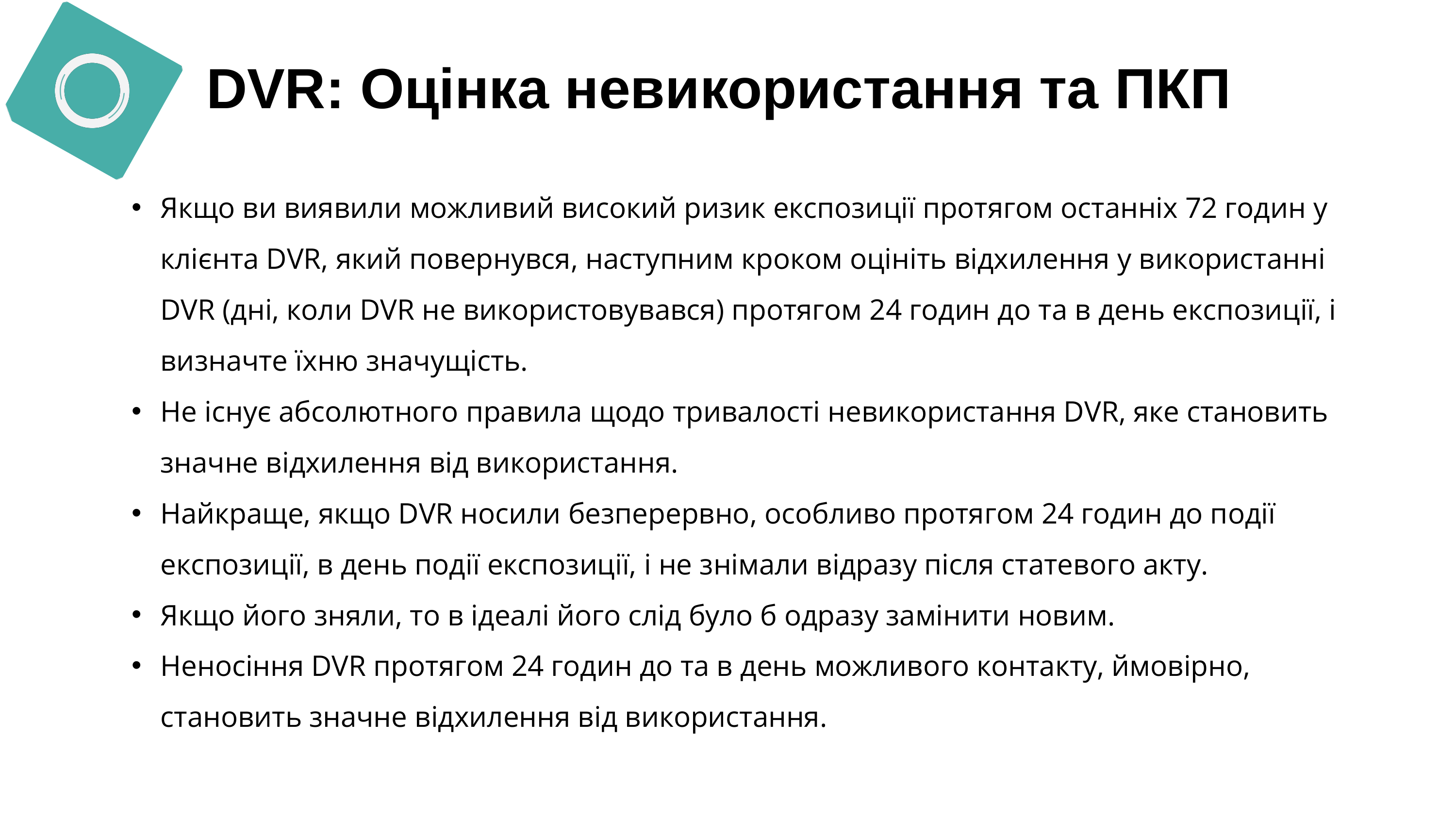

DVR: Оцінка невикористання та ПКП
Якщо ви виявили можливий високий ризик експозиції протягом останніх 72 годин у клієнта DVR, який повернувся, наступним кроком оцініть відхилення у використанні DVR (дні, коли DVR не використовувався) протягом 24 годин до та в день експозиції, і визначте їхню значущість.
Не існує абсолютного правила щодо тривалості невикористання DVR, яке становить значне відхилення від використання.
Найкраще, якщо DVR носили безперервно, особливо протягом 24 годин до події експозиції, в день події експозиції, і не знімали відразу після статевого акту.
Якщо його зняли, то в ідеалі його слід було б одразу замінити новим.
Неносіння DVR протягом 24 годин до та в день можливого контакту, ймовірно, становить значне відхилення від використання.